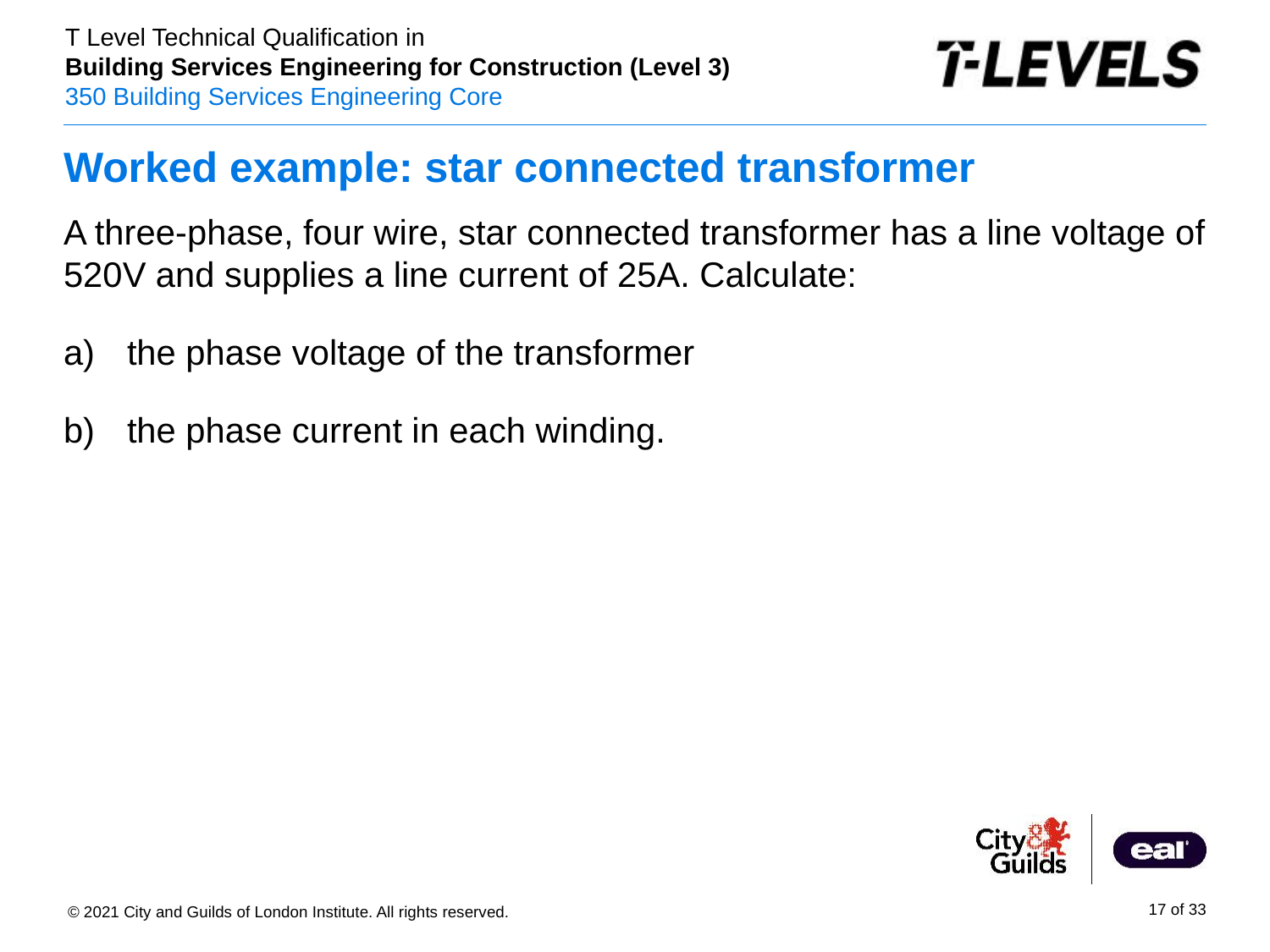

# Worked example: star connected transformer
A three-phase, four wire, star connected transformer has a line voltage of 520V and supplies a line current of 25A. Calculate:
the phase voltage of the transformer
the phase current in each winding.